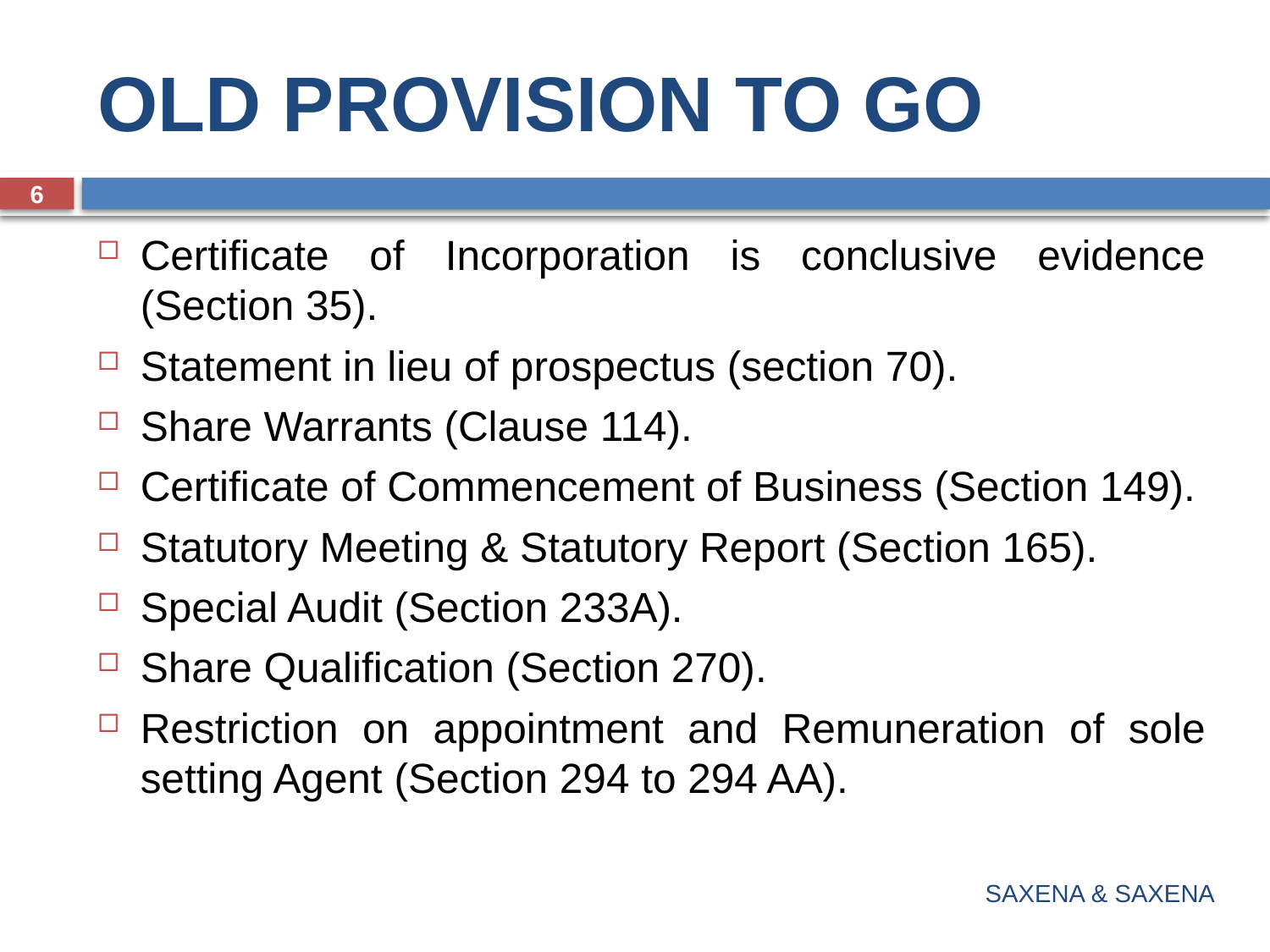

# OLD PROVISION TO GO
6
Certificate of Incorporation is conclusive evidence (Section 35).
Statement in lieu of prospectus (section 70).
Share Warrants (Clause 114).
Certificate of Commencement of Business (Section 149).
Statutory Meeting & Statutory Report (Section 165).
Special Audit (Section 233A).
Share Qualification (Section 270).
Restriction on appointment and Remuneration of sole setting Agent (Section 294 to 294 AA).

SAXENA & SAXENA